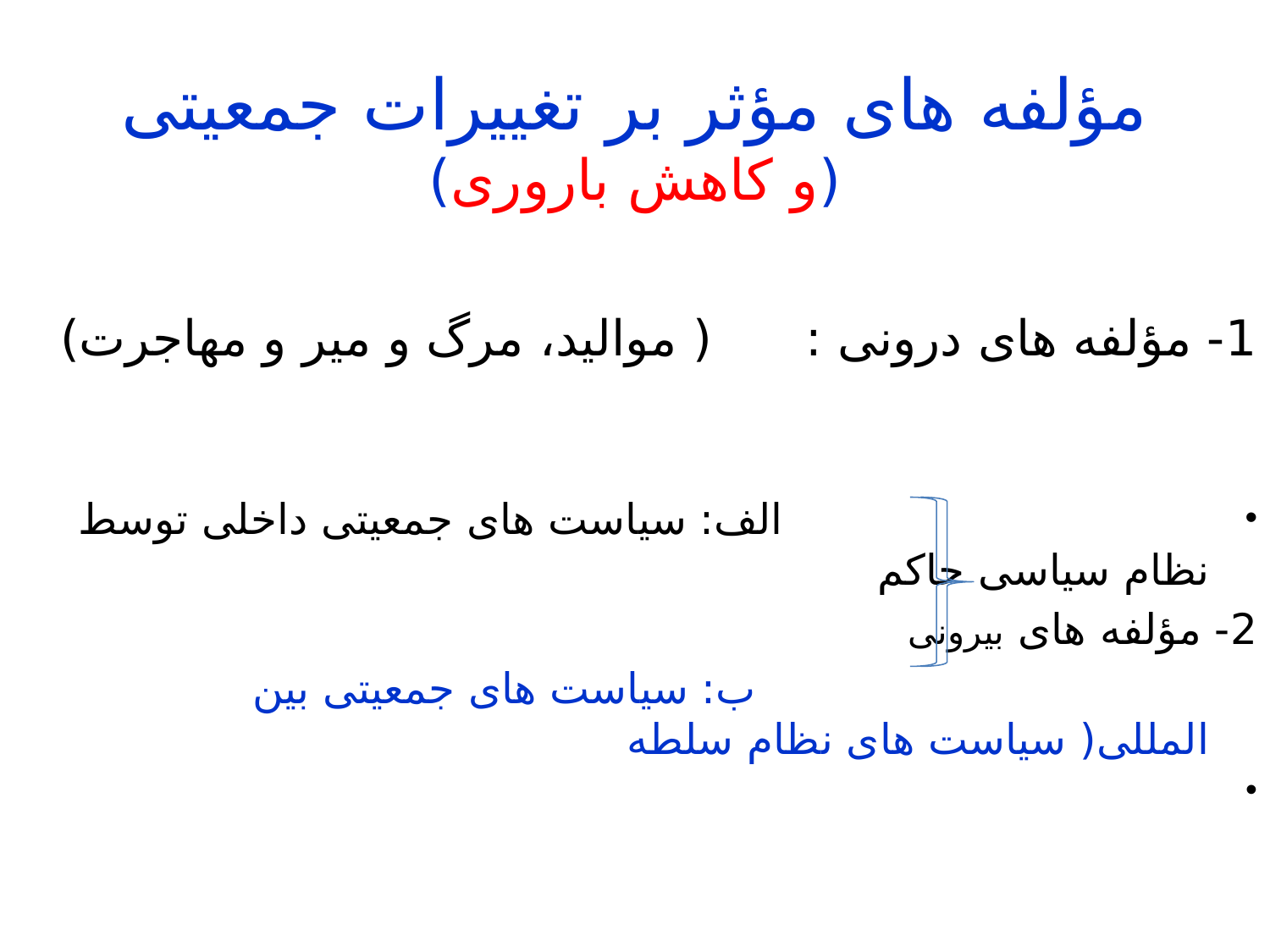

# مؤلفه های مؤثر بر تغییرات جمعیتی (و کاهش باروری)

1- مؤلفه های درونی :      ( موالید، مرگ و میر و مهاجرت)

                                      الف: سیاست های جمعیتی داخلی توسط نظام سیاسی حاکم
2- مؤلفه های بیرونی
                                     ب: سیاست های جمعیتی بین المللی( سیاست های نظام سلطه